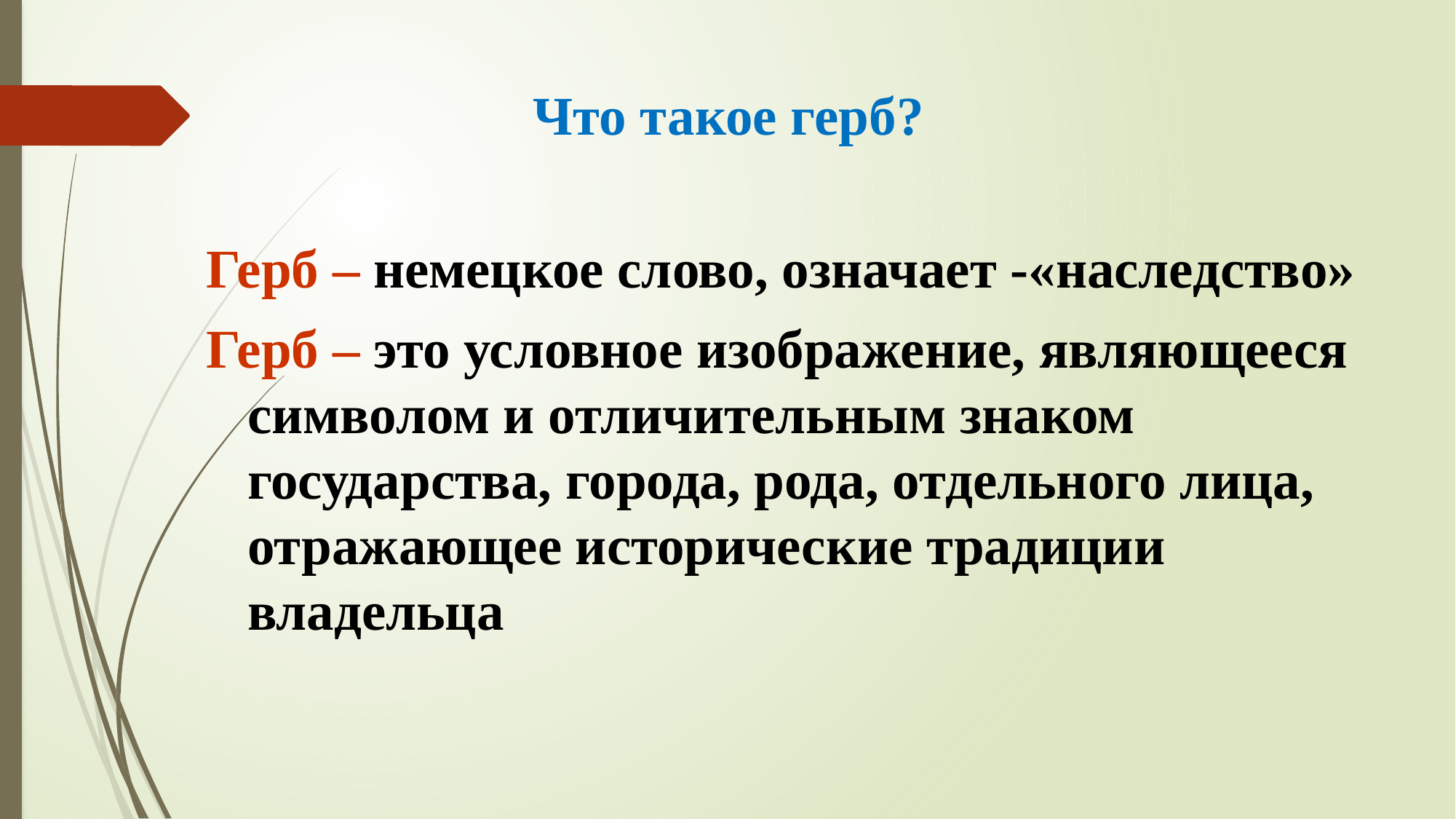

# Что такое герб?
Герб – немецкое слово, означает -«наследство»
Герб – это условное изображение, являющееся символом и отличительным знаком государства, города, рода, отдельного лица, отражающее исторические традиции владельца